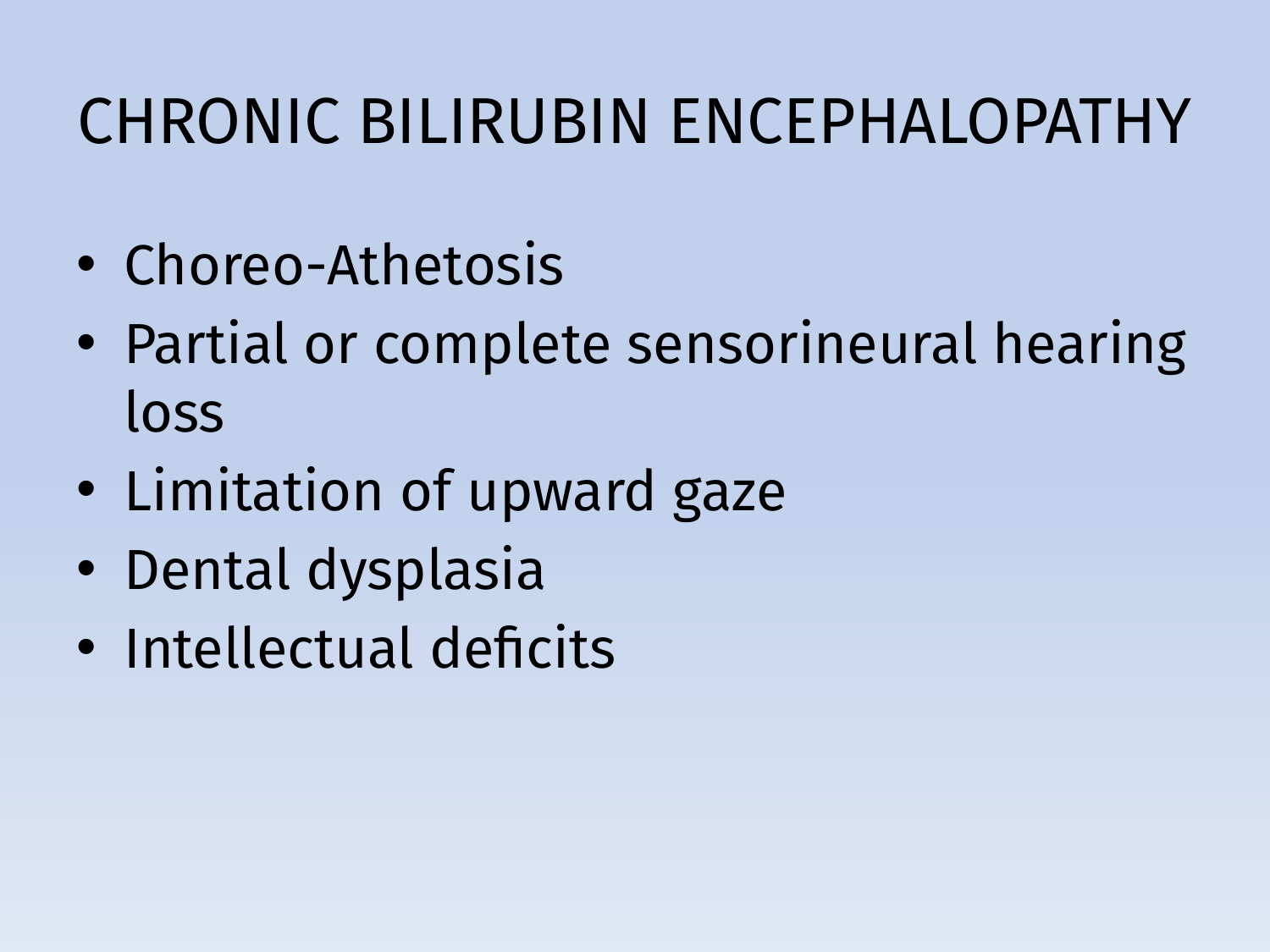

# CHRONIC BILIRUBIN ENCEPHALOPATHY
Choreo-Athetosis
Partial or complete sensorineural hearing loss
Limitation of upward gaze
Dental dysplasia
Intellectual deficits